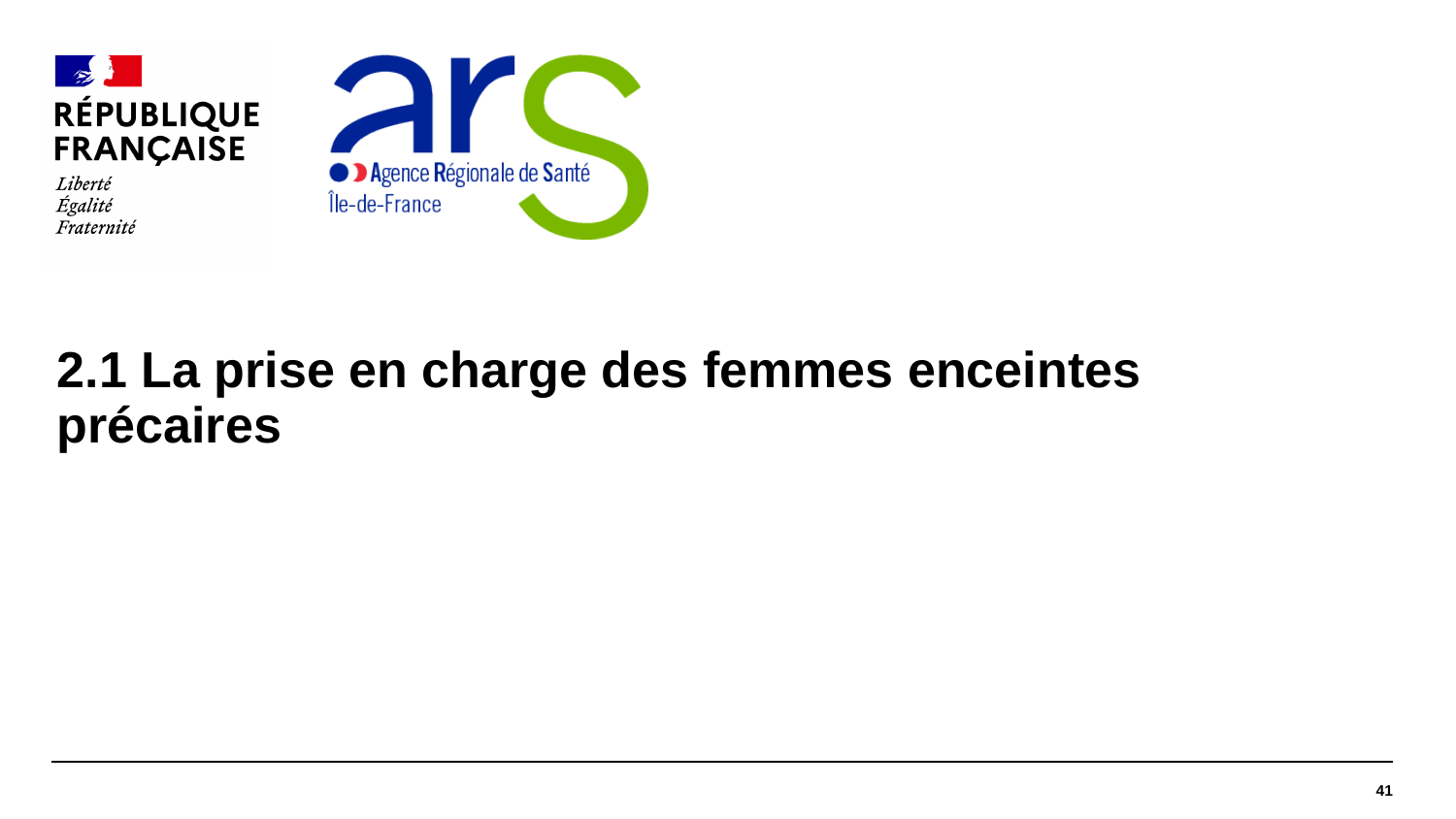

2.1 La prise en charge des femmes enceintes précaires
41